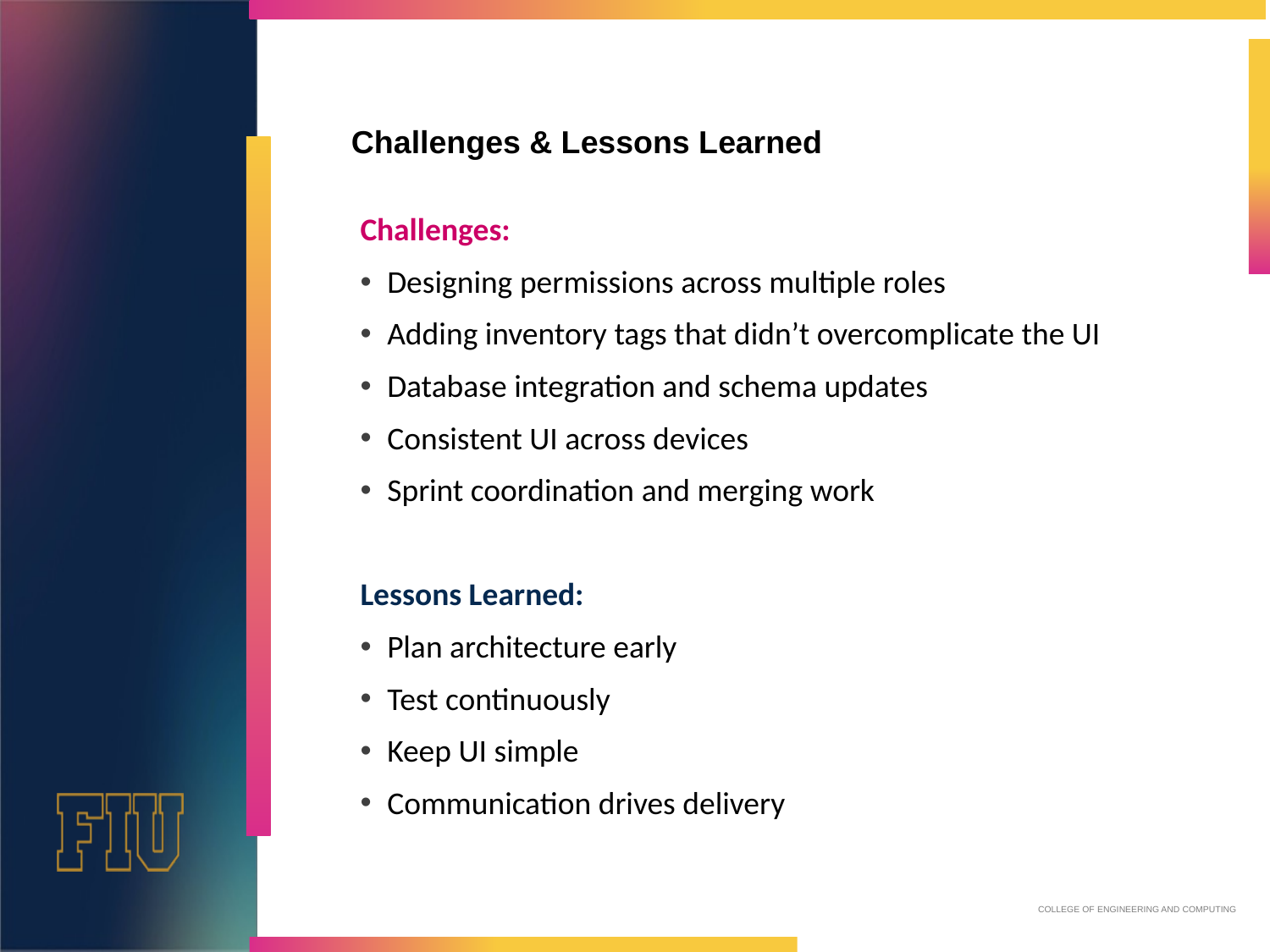

# Challenges & Lessons Learned
Challenges:
Designing permissions across multiple roles
Adding inventory tags that didn’t overcomplicate the UI
Database integration and schema updates
Consistent UI across devices
Sprint coordination and merging work

Lessons Learned:
Plan architecture early
Test continuously
Keep UI simple
Communication drives delivery